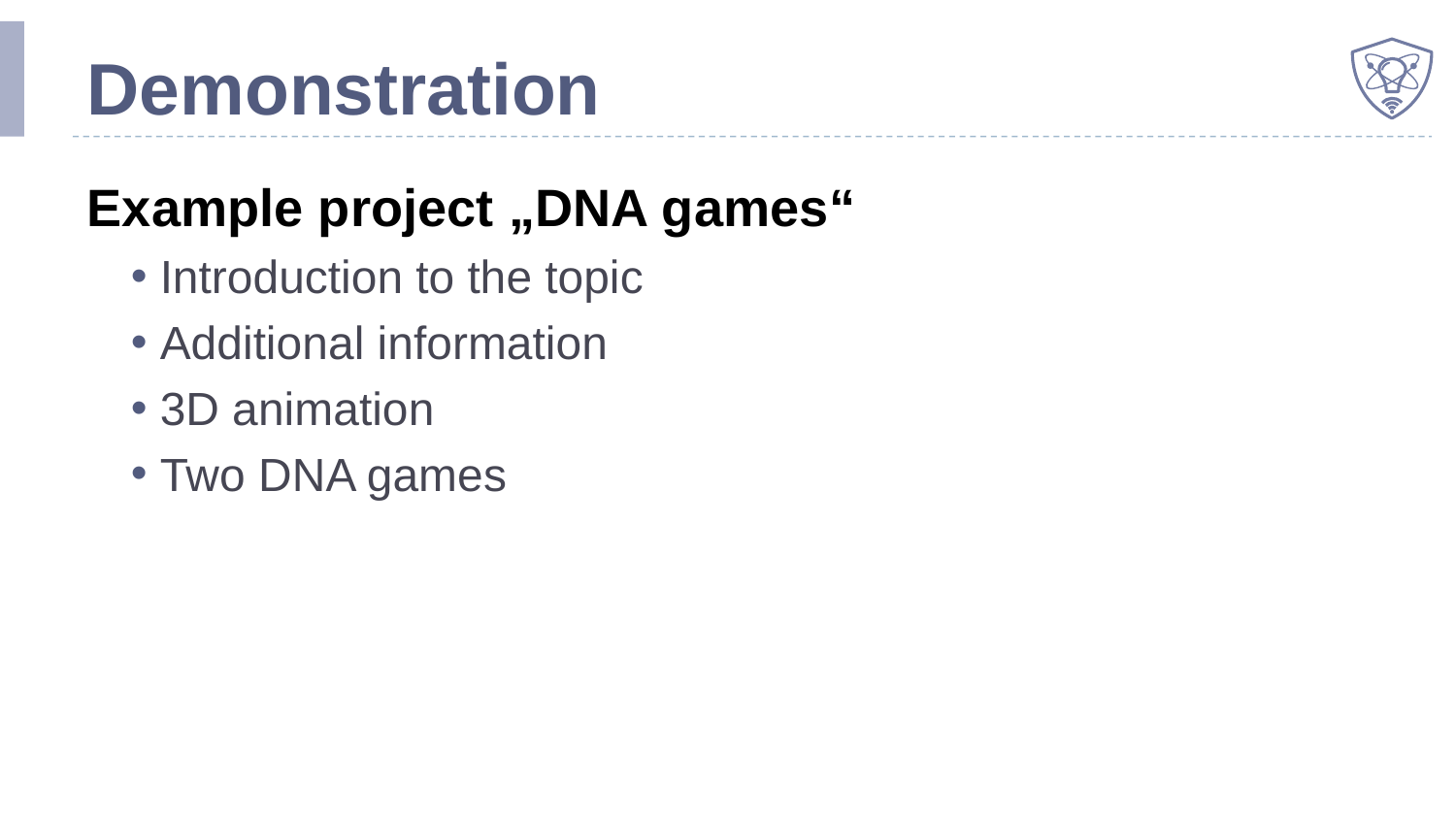

# Demonstration
Example project „DNA games“
Introduction to the topic
Additional information
3D animation
Two DNA games